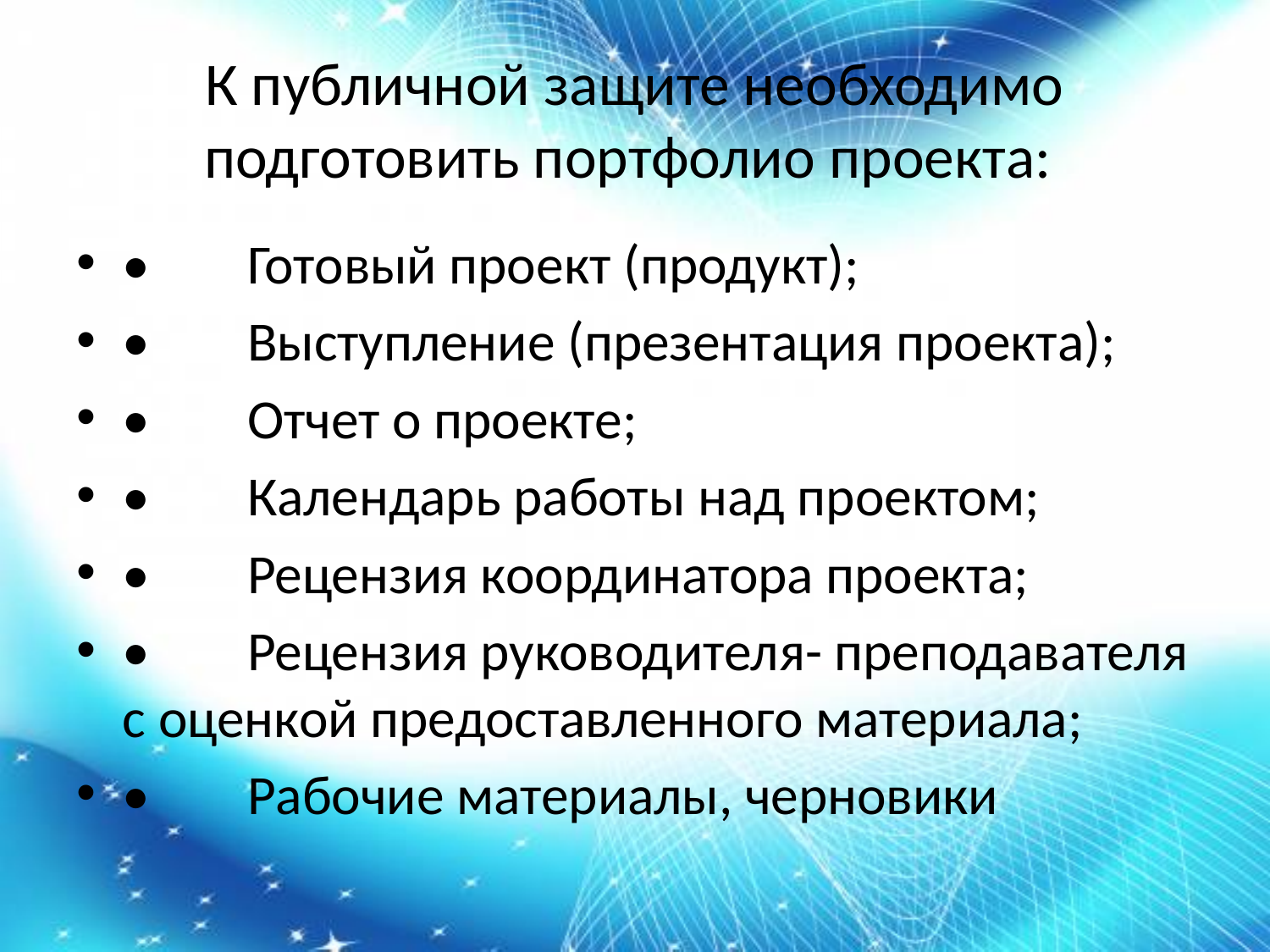

# К публичной защите необходимо подготовить портфолио проекта:
•	Готовый проект (продукт);
•	Выступление (презентация проекта);
•	Отчет о проекте;
•	Календарь работы над проектом;
•	Рецензия координатора проекта;
•	Рецензия руководителя- преподавателя с оценкой предоставленного материала;
•	Рабочие материалы, черновики